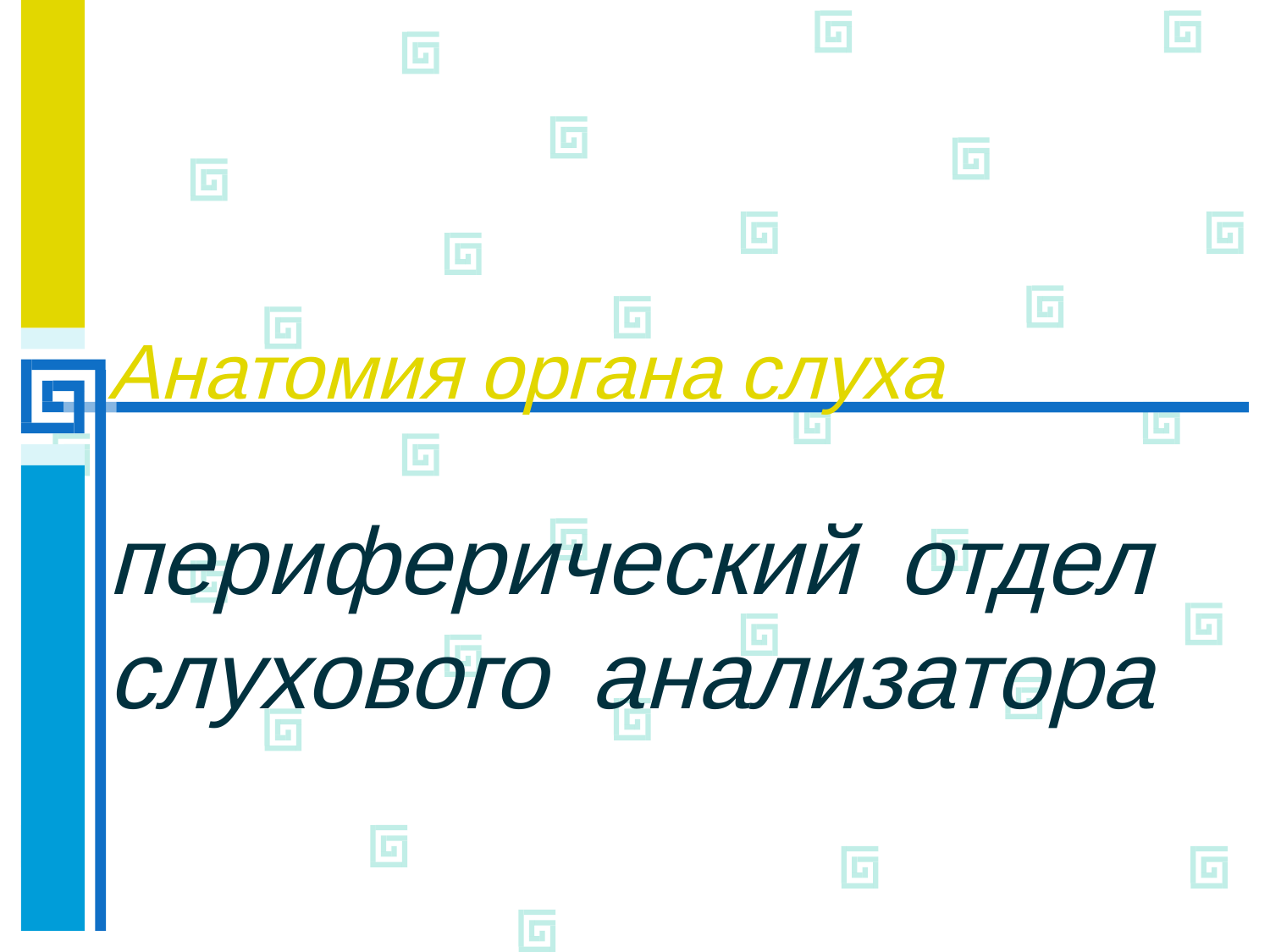

# Анатомия органа слуха периферический  отдел слухового  анализатора